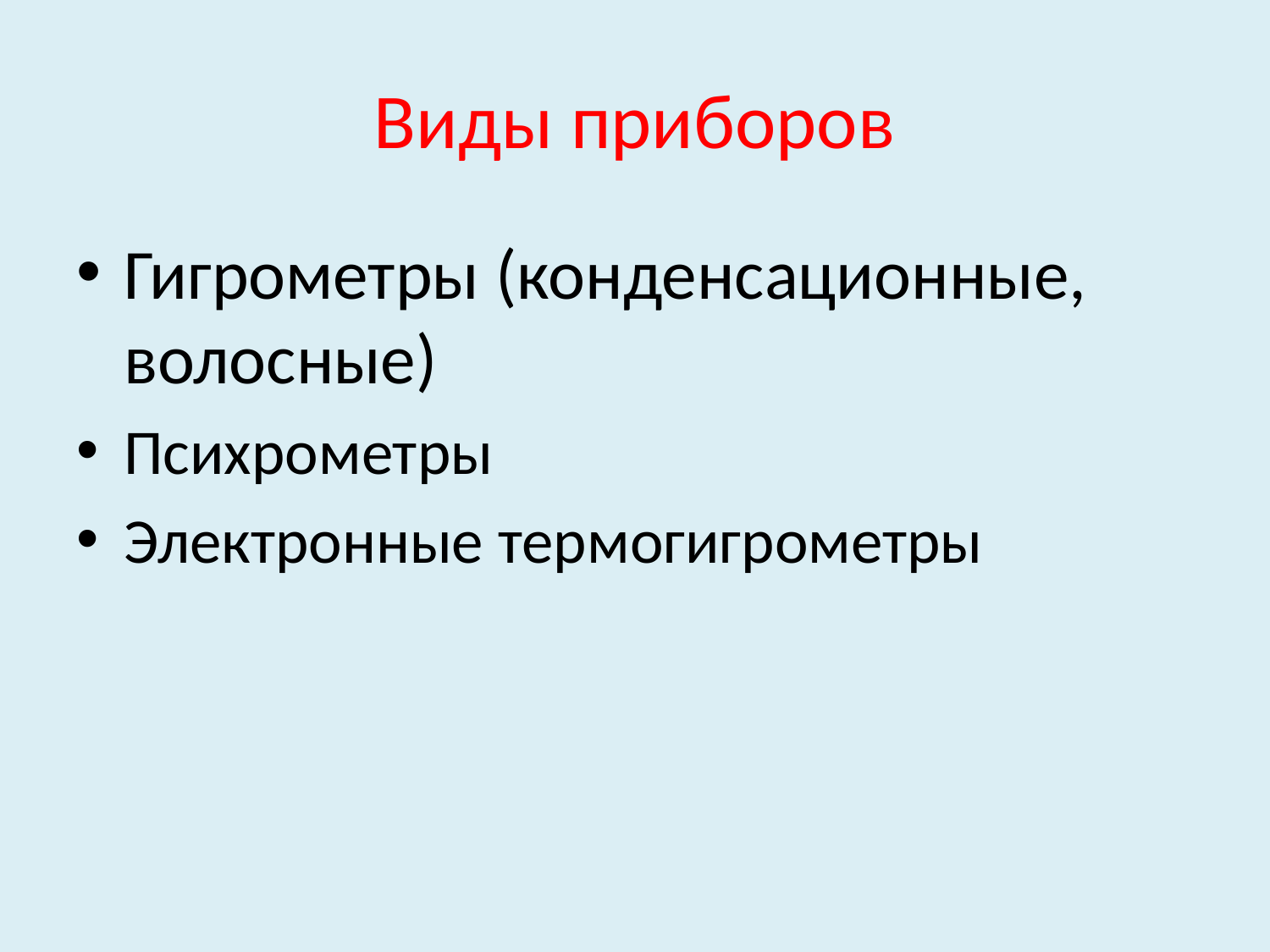

# Виды приборов
Гигрометры (конденсационные, волосные)
Психрометры
Электронные термогигрометры